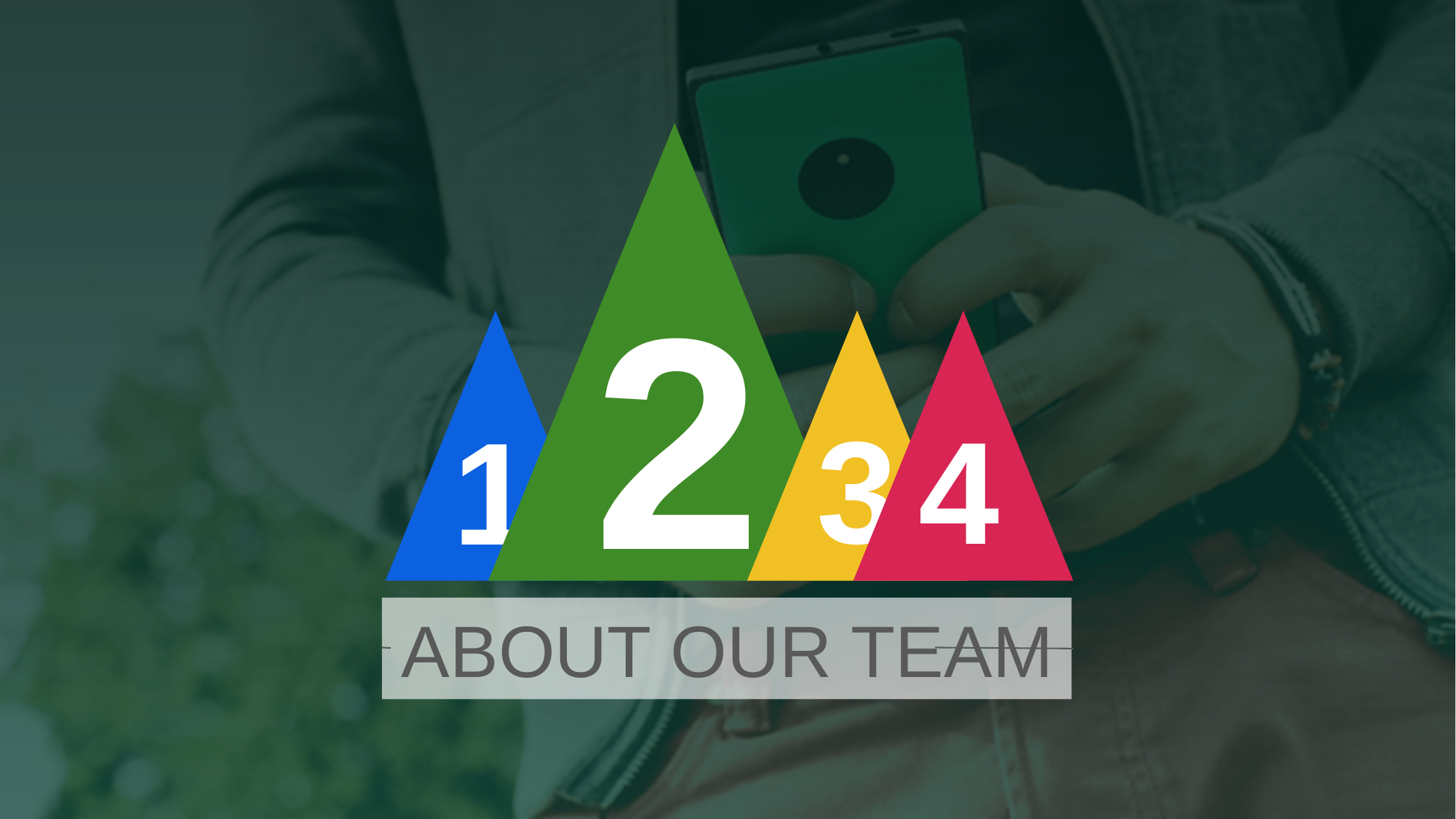

2

3
1
4

ABOUT OUR TEAM